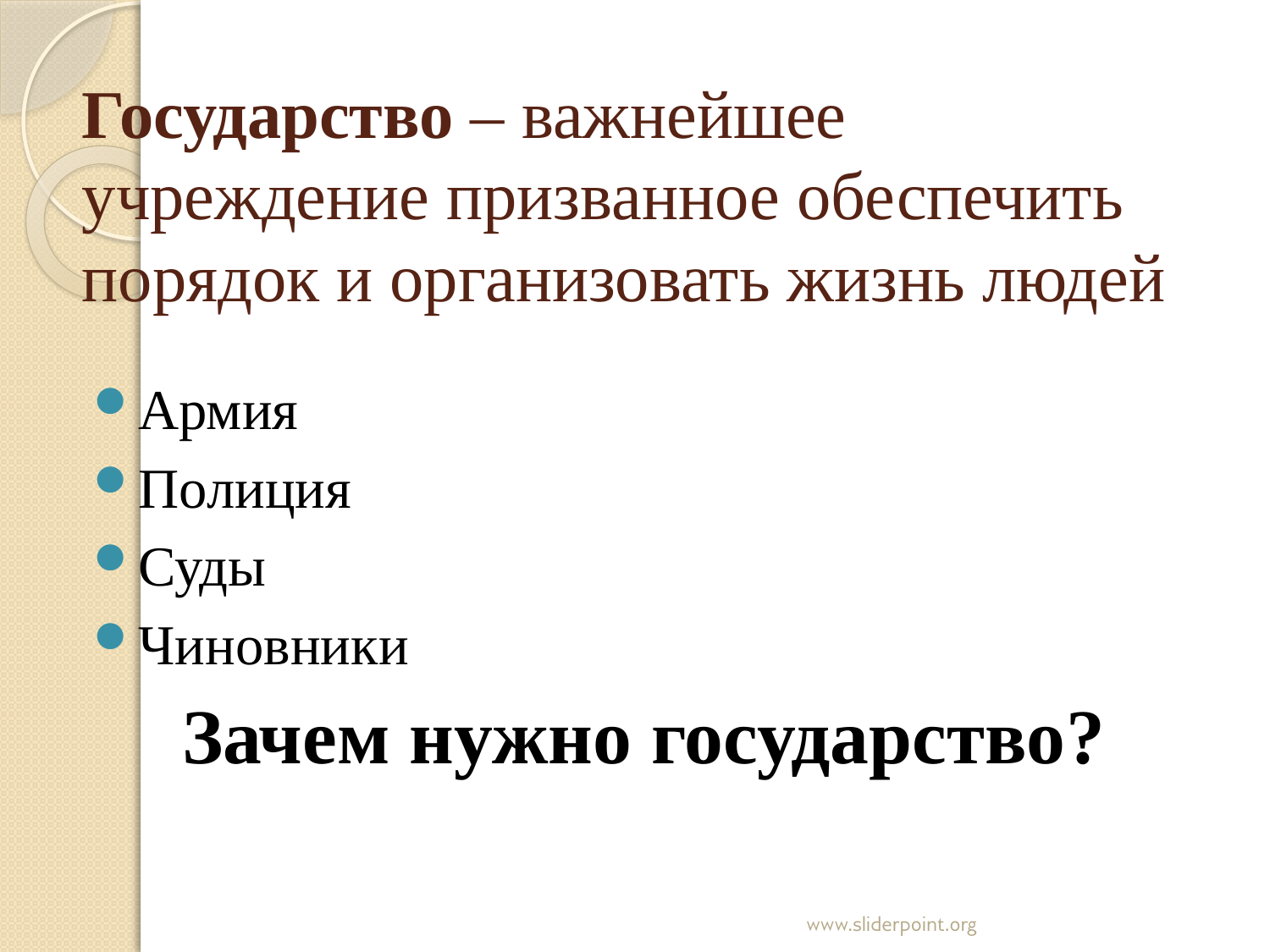

# Государство – важнейшее учреждение призванное обеспечить порядок и организовать жизнь людей
Армия
Полиция
Суды
Чиновники
Зачем нужно государство?
www.sliderpoint.org